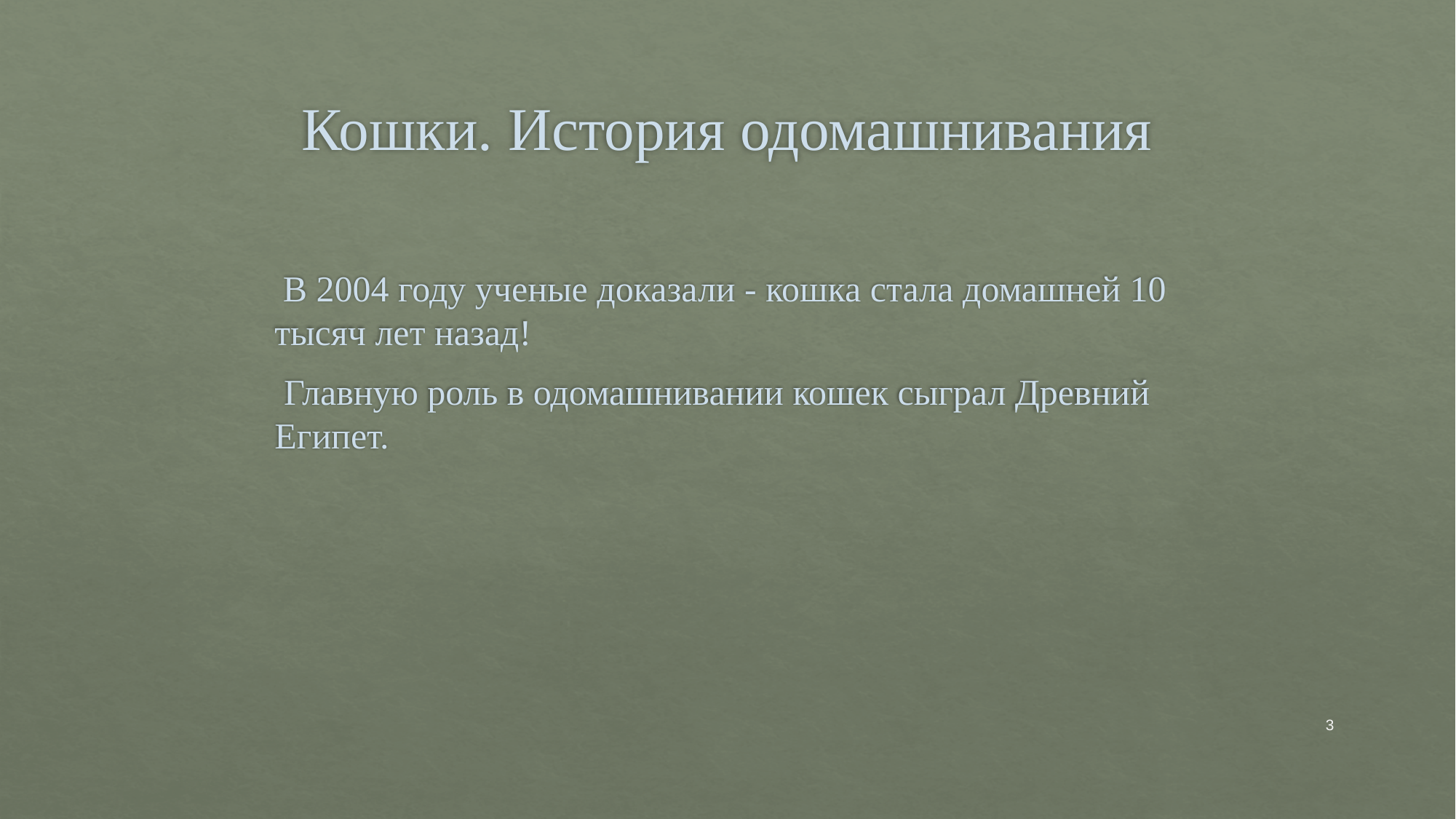

# Кошки. История одомашнивания

 В 2004 году ученые доказали - кошка стала домашней 10 тысяч лет назад!
 Главную роль в одомашнивании кошек сыграл Древний Египет.
3